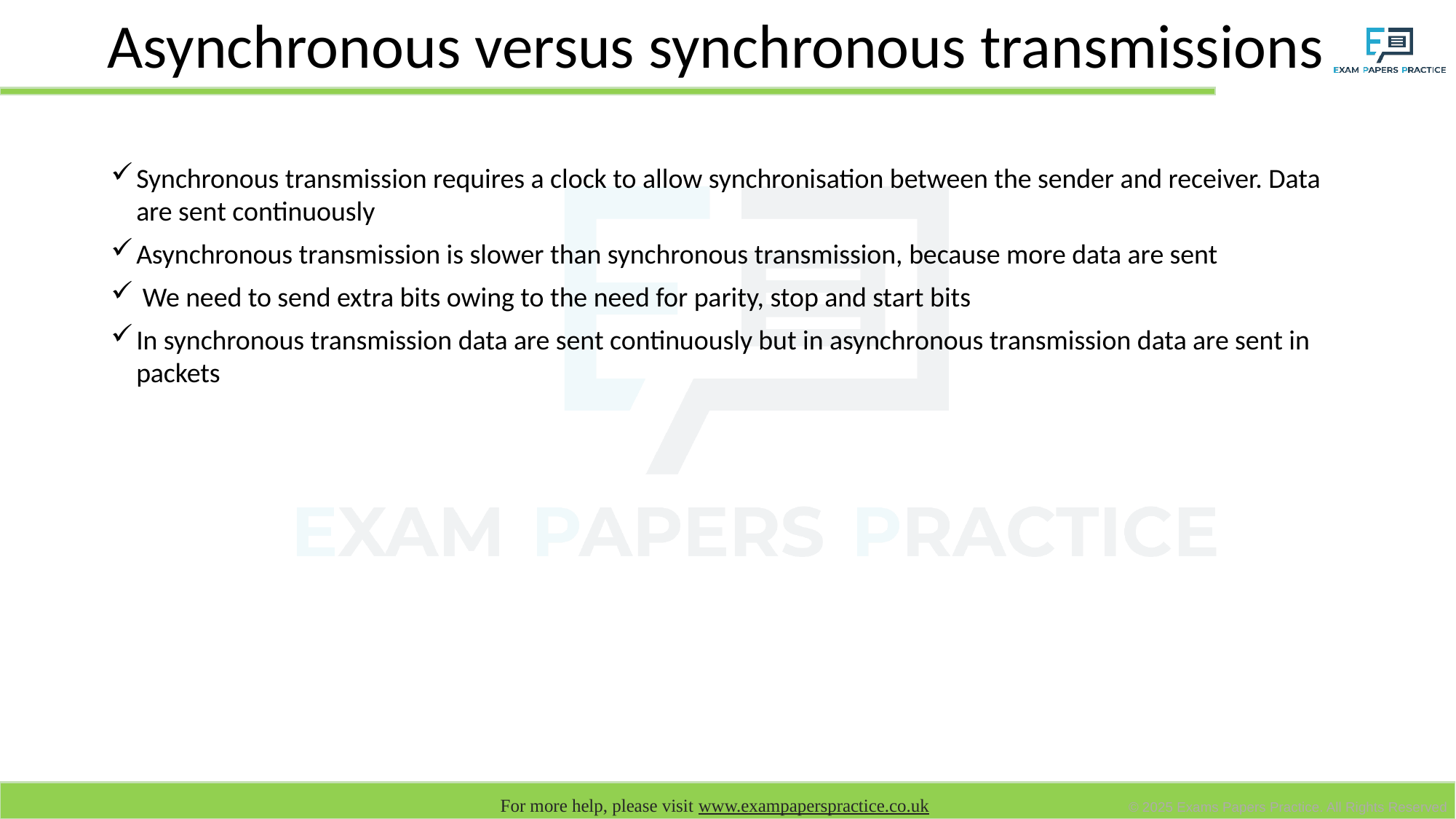

# Asynchronous versus synchronous transmissions
Synchronous transmission requires a clock to allow synchronisation between the sender and receiver. Data are sent continuously
Asynchronous transmission is slower than synchronous transmission, because more data are sent
 We need to send extra bits owing to the need for parity, stop and start bits
In synchronous transmission data are sent continuously but in asynchronous transmission data are sent in packets